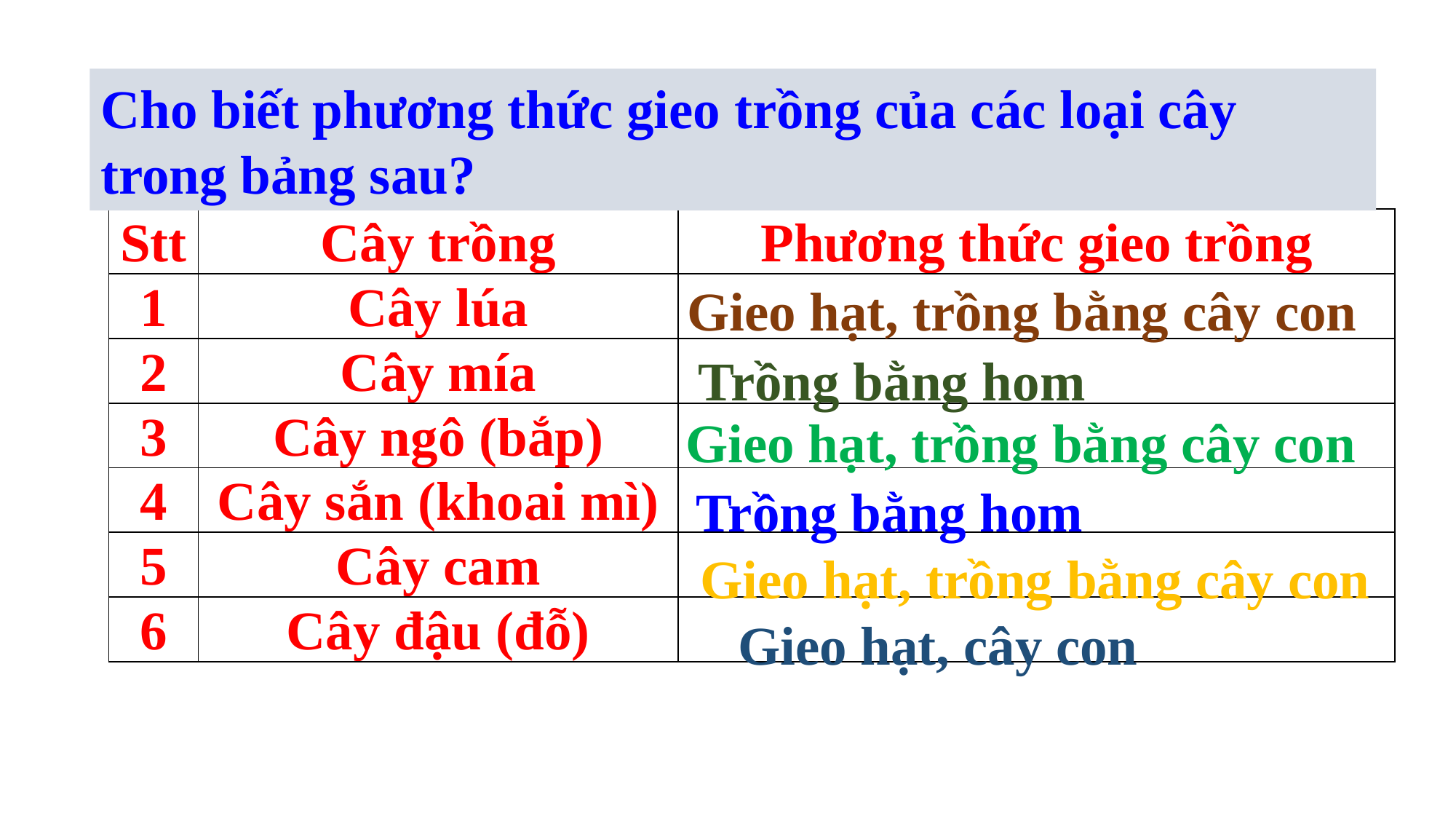

Cho biết phương thức gieo trồng của các loại cây trong bảng sau?
| Stt | Cây trồng | Phương thức gieo trồng |
| --- | --- | --- |
| 1 | Cây lúa |  |
| 2 | Cây mía |  |
| 3 | Cây ngô (bắp) |  |
| 4 | Cây sắn (khoai mì) |  |
| 5 | Cây cam |  |
| 6 | Cây đậu (đỗ) |  |
Gieo hạt, trồng bằng cây con
Trồng bằng hom
Gieo hạt, trồng bằng cây con
Trồng bằng hom
Gieo hạt, trồng bằng cây con
Gieo hạt, cây con